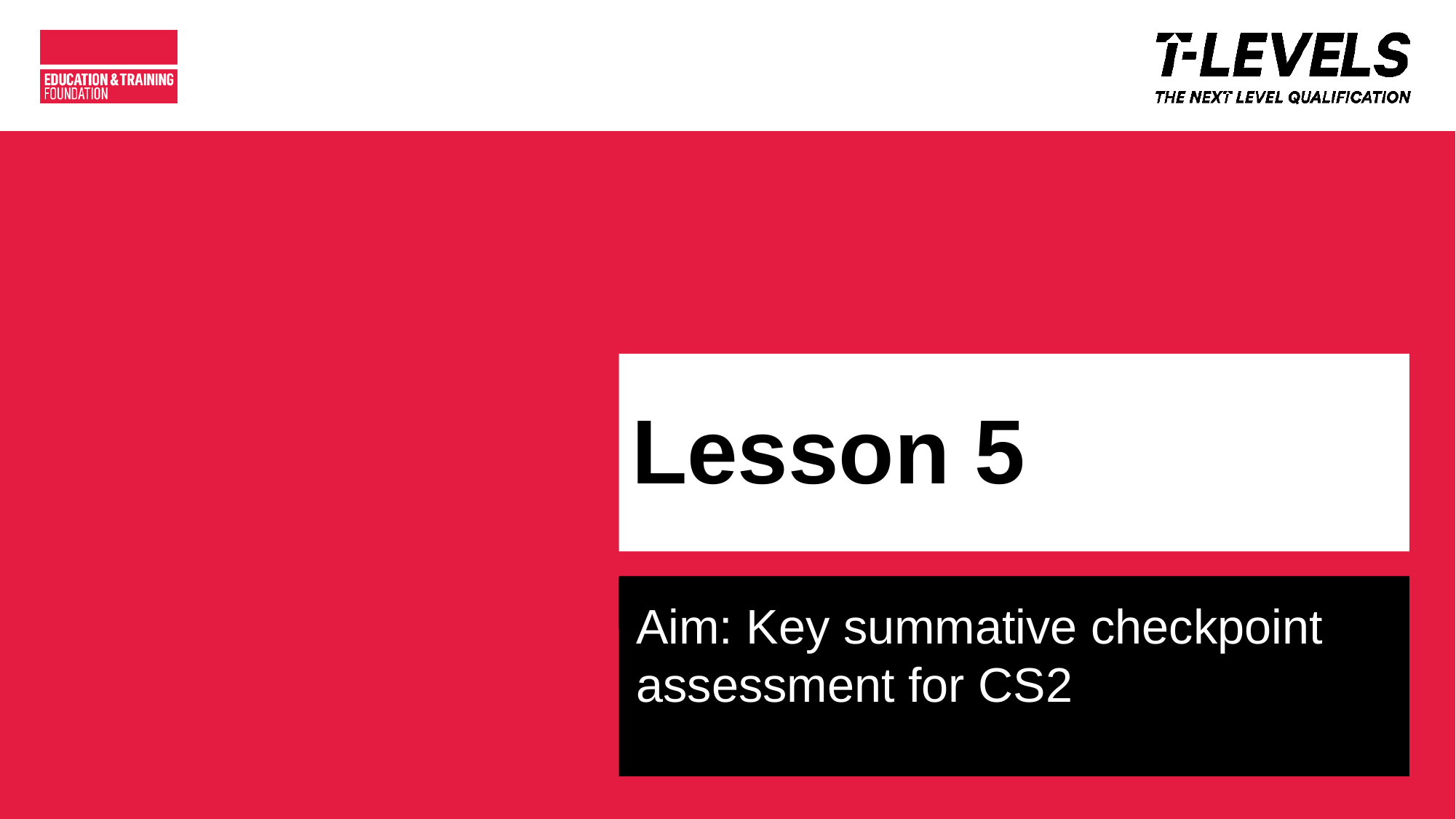

# Lesson 5
Aim: Key summative checkpoint assessment for CS2